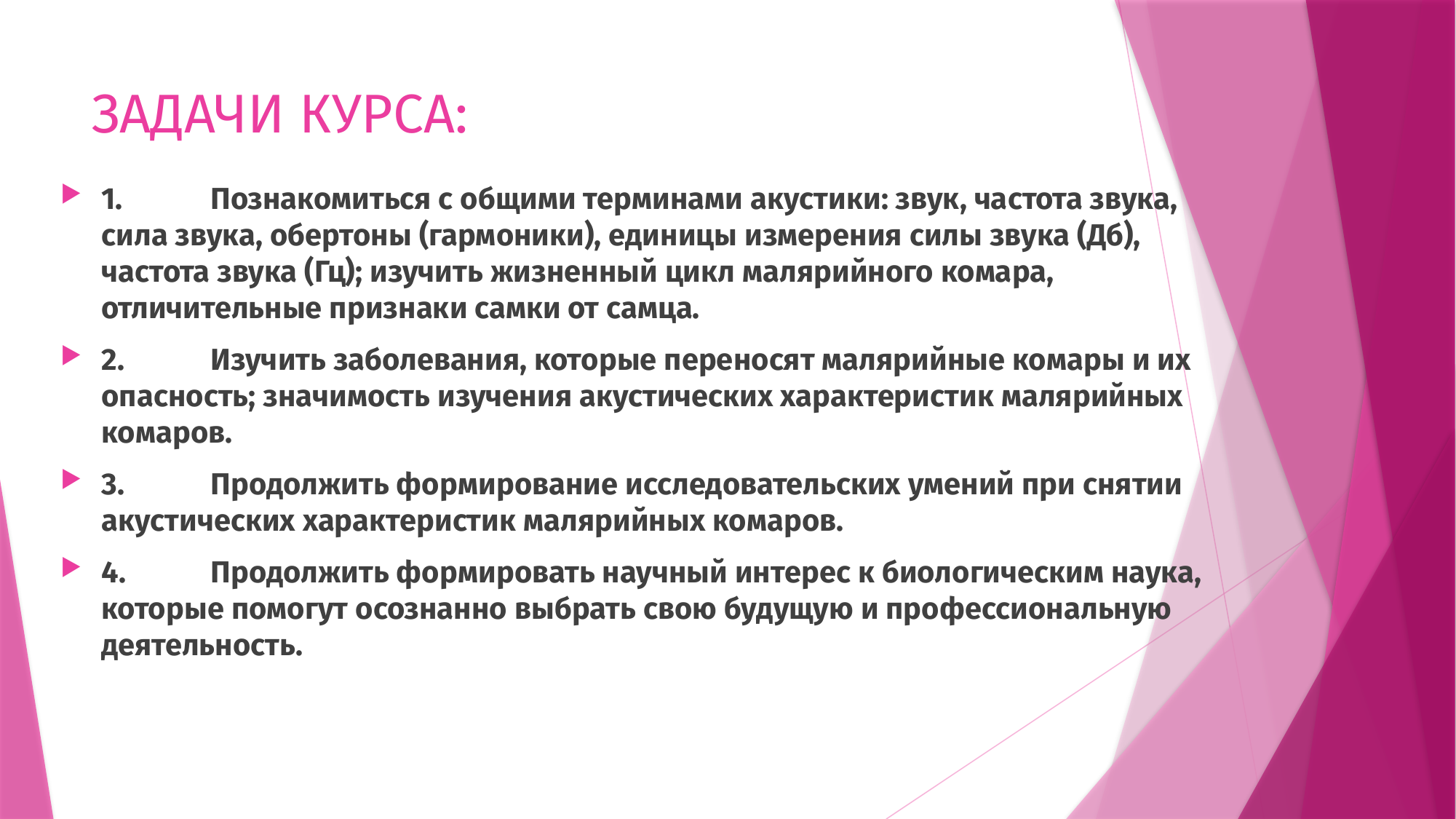

# ЗАДАЧИ КУРСА:
1.	Познакомиться с общими терминами акустики: звук, частота звука, сила звука, обертоны (гармоники), единицы измерения силы звука (Дб), частота звука (Гц); изучить жизненный цикл малярийного комара, отличительные признаки самки от самца.
2.	Изучить заболевания, которые переносят малярийные комары и их опасность; значимость изучения акустических характеристик малярийных комаров.
3.	Продолжить формирование исследовательских умений при снятии акустических характеристик малярийных комаров.
4.	Продолжить формировать научный интерес к биологическим наука, которые помогут осознанно выбрать свою будущую и профессиональную деятельность.